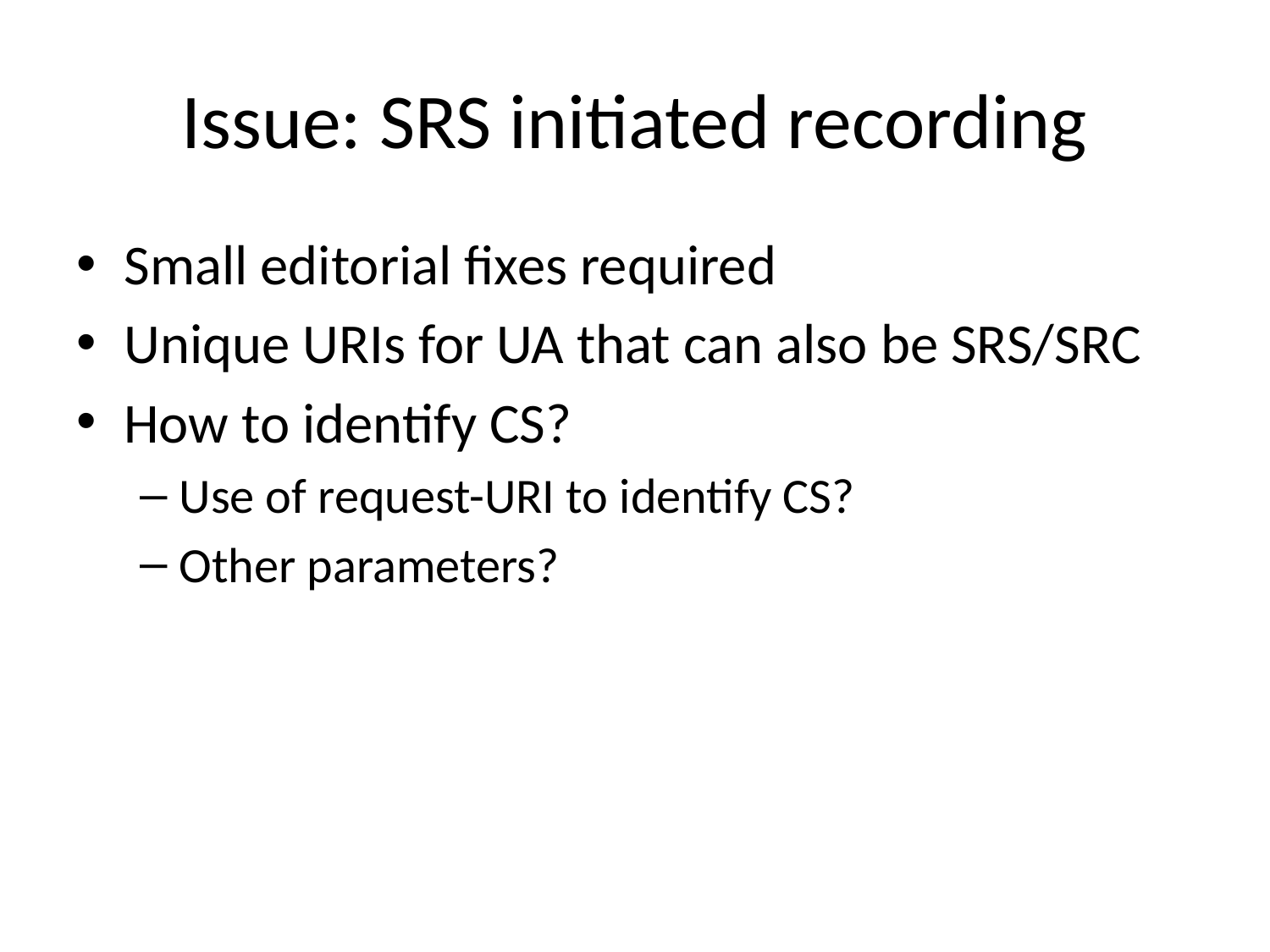

# Issue: SRS initiated recording
Small editorial fixes required
Unique URIs for UA that can also be SRS/SRC
How to identify CS?
Use of request-URI to identify CS?
Other parameters?